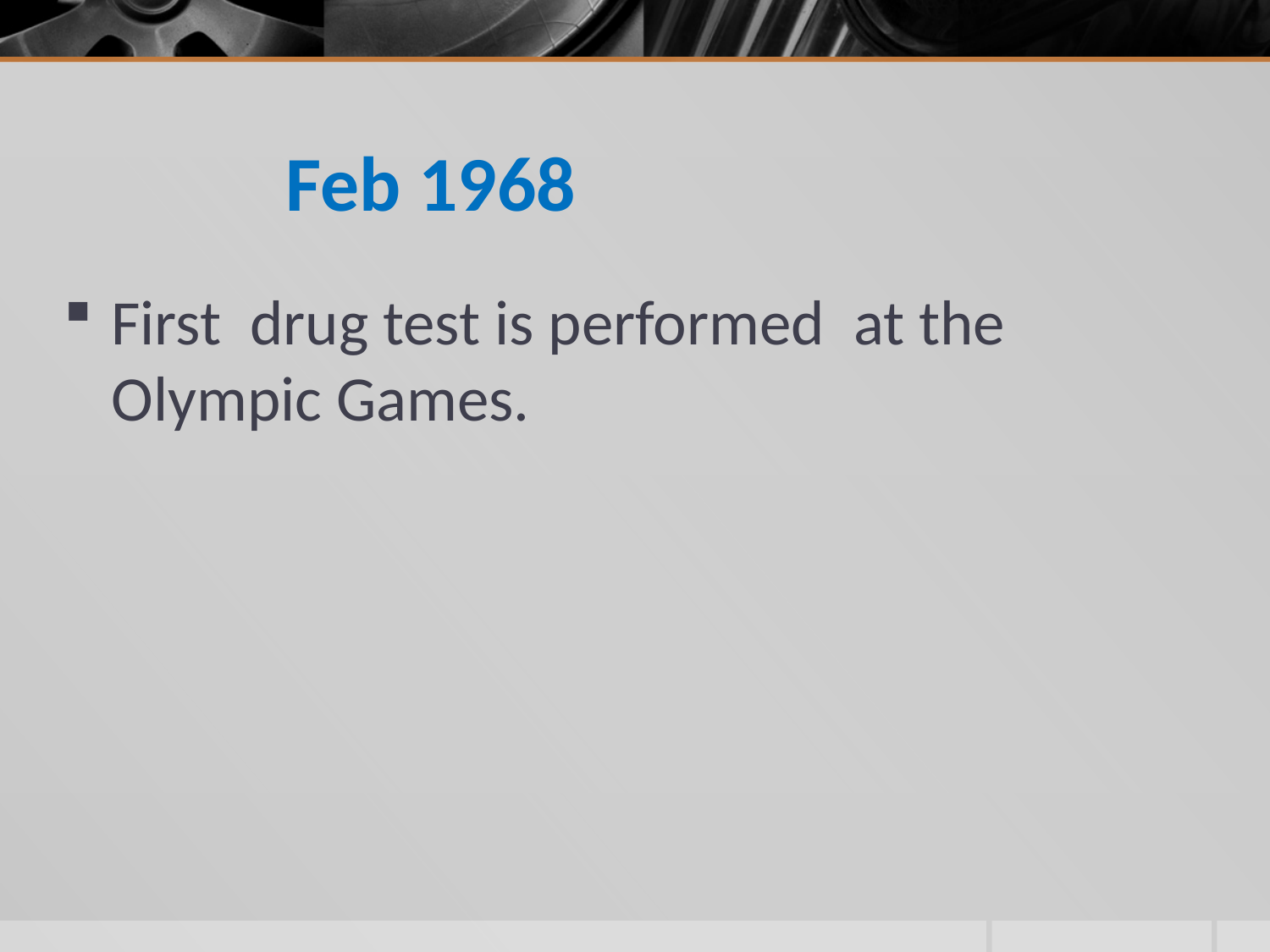

# Feb 1968
First  drug test is performed  at the Olympic Games.